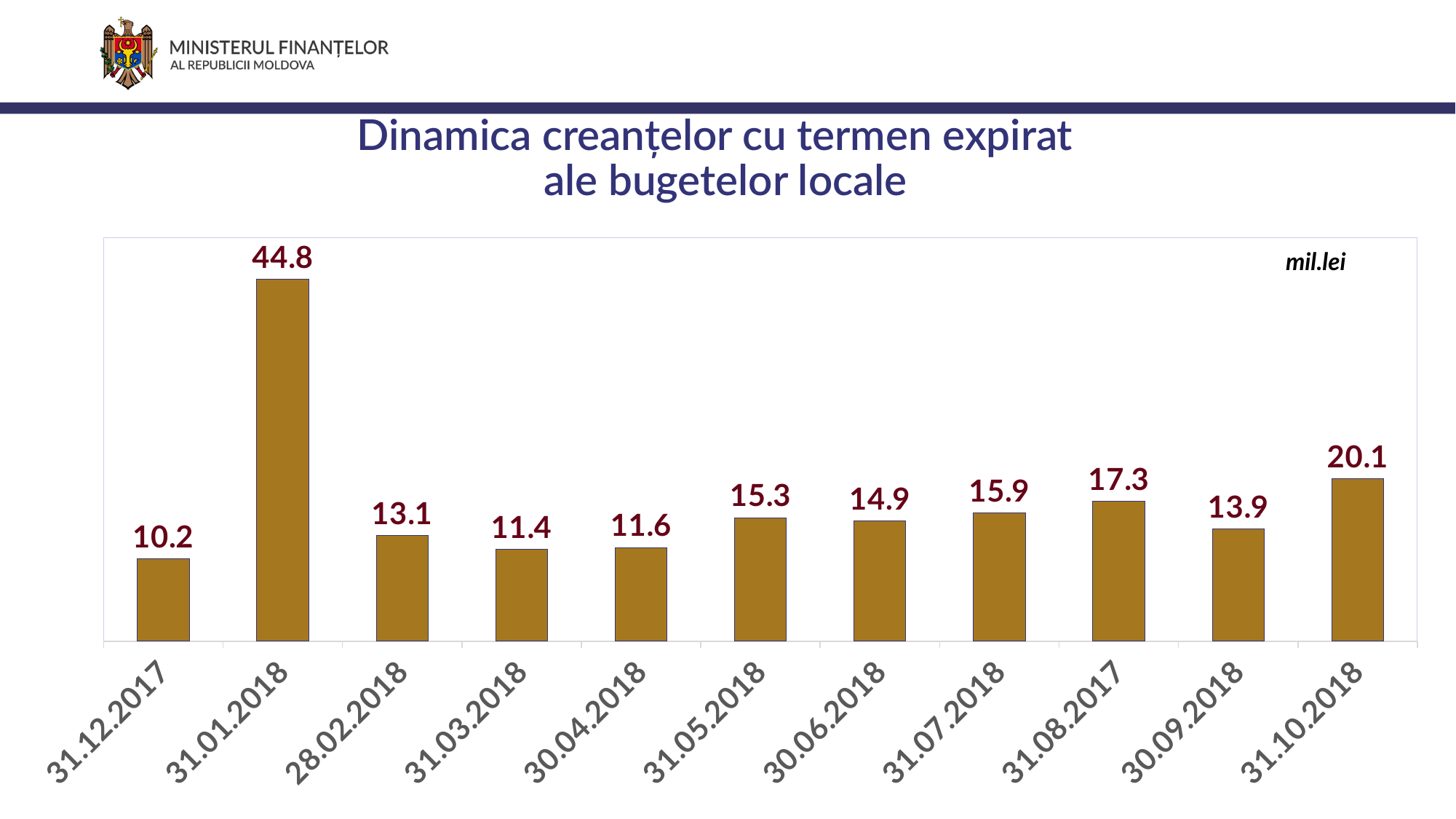

Dinamica creanțelor cu termen expirat
ale bugetelor locale

### Chart

| Category |  |
|---|---|
| 31.12.2017 | 10.2 |
| 31.01.2018 | 44.8 |
| 28.02.2018 | 13.1 |
| 31.03.2018 | 11.4 |
| 30.04.2018 | 11.6 |
| 31.05.2018 | 15.3 |
| 30.06.2018 | 14.9 |
| 31.07.2018 | 15.9 |
| 31.08.2017 | 17.3 |
| 30.09.2018 | 13.9 |
| 31.10.2018 | 20.1 |
mil.lei